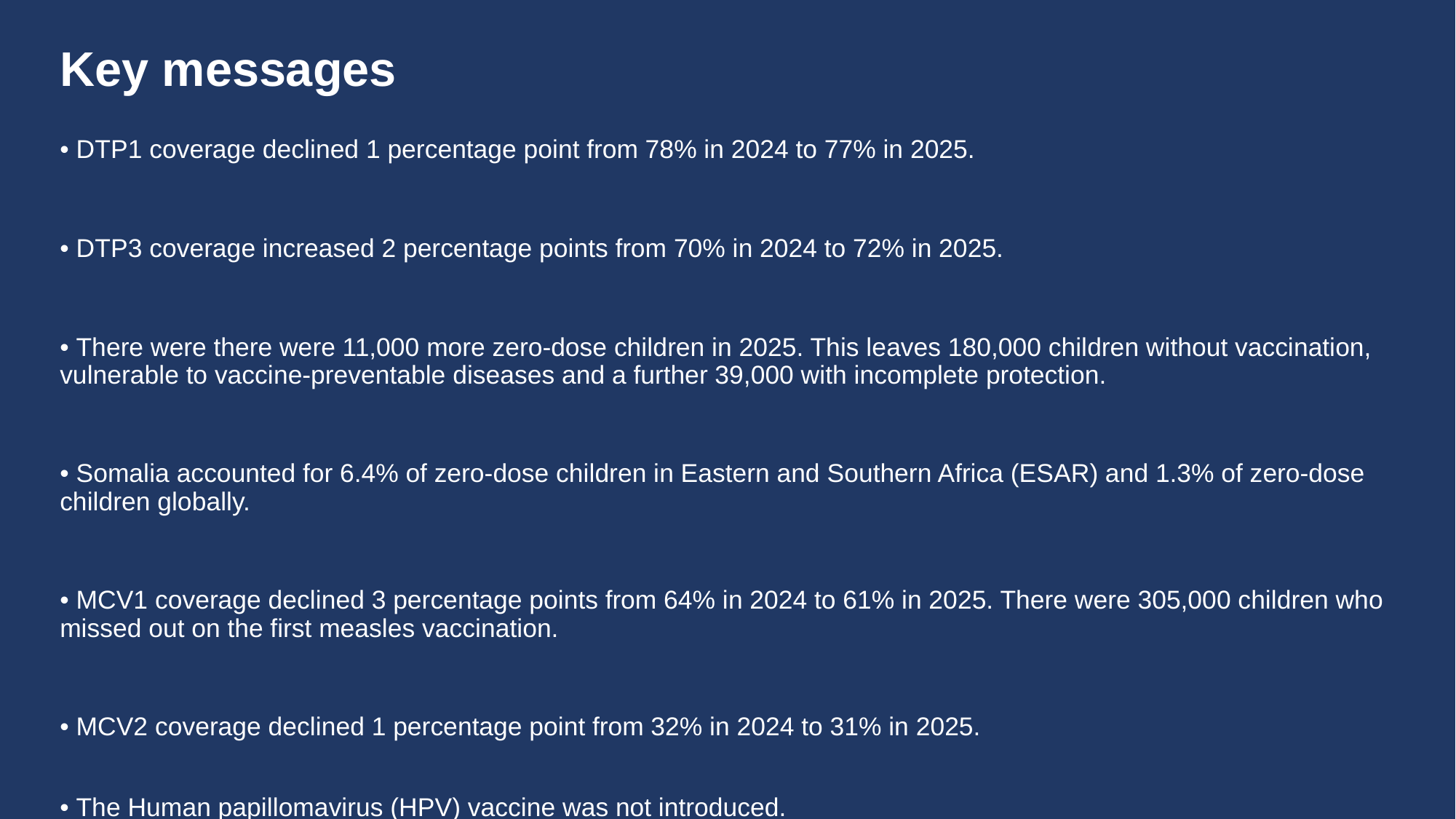

# Key messages
• DTP1 coverage declined 1 percentage point from 78% in 2024 to 77% in 2025.

• DTP3 coverage increased 2 percentage points from 70% in 2024 to 72% in 2025.

• There were there were 11,000 more zero-dose children in 2025. This leaves 180,000 children without vaccination, vulnerable to vaccine-preventable diseases and a further 39,000 with incomplete protection.

• Somalia accounted for 6.4% of zero-dose children in Eastern and Southern Africa (ESAR) and 1.3% of zero-dose children globally.

• MCV1 coverage declined 3 percentage points from 64% in 2024 to 61% in 2025. There were 305,000 children who missed out on the first measles vaccination.

• MCV2 coverage declined 1 percentage point from 32% in 2024 to 31% in 2025.

• The Human papillomavirus (HPV) vaccine was not introduced.